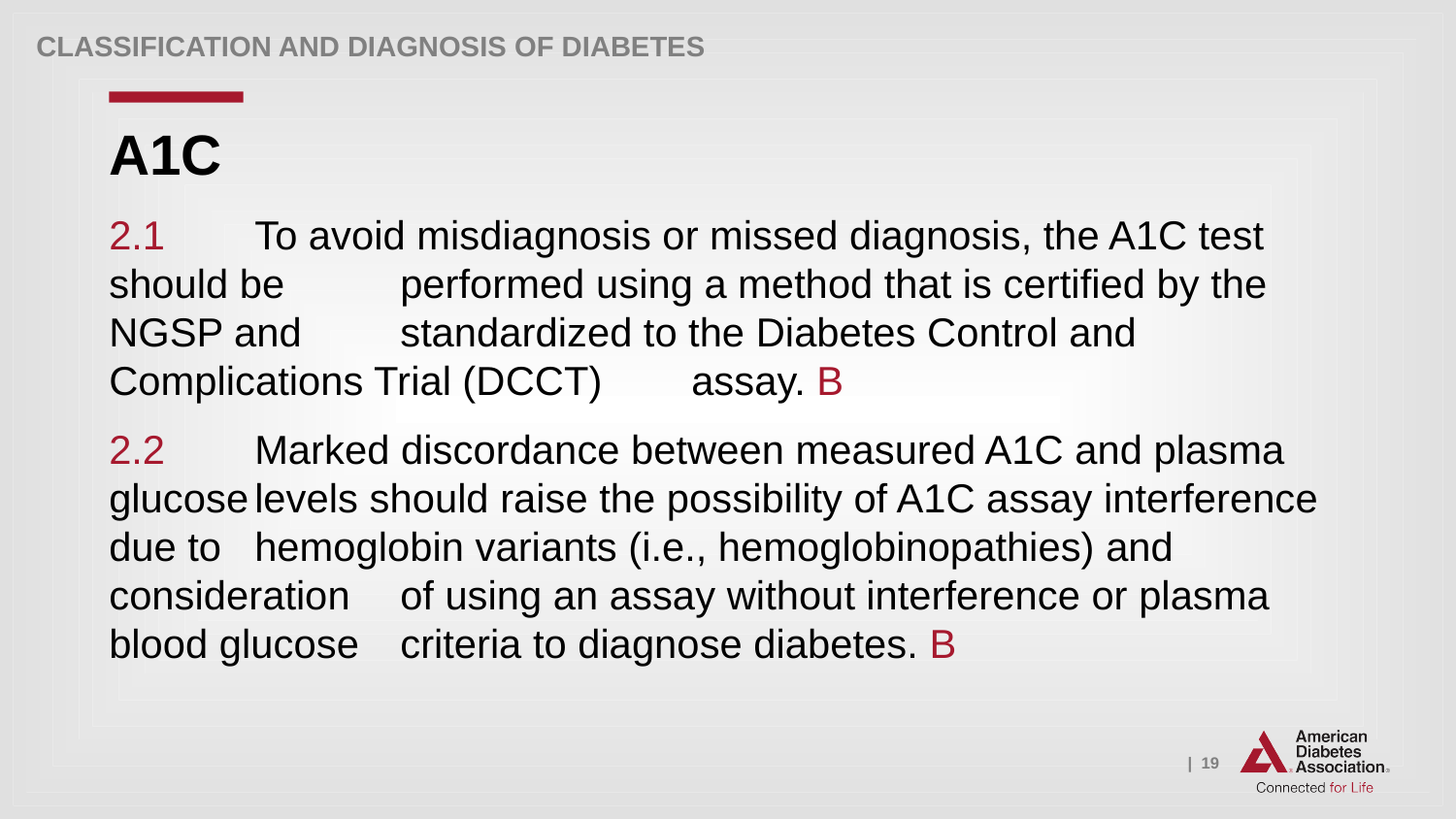

Classification and Diagnosis of Diabetes
# A1C
2.1 	To avoid misdiagnosis or missed diagnosis, the A1C test should be 	performed using a method that is certified by the NGSP and 	standardized to the Diabetes Control and Complications Trial (DCCT) 	assay. B
2.2 	Marked discordance between measured A1C and plasma glucose	levels should raise the possibility of A1C assay interference due to 	hemoglobin variants (i.e., hemoglobinopathies) and consideration 	of using an assay without interference or plasma blood glucose 	criteria to diagnose diabetes. B